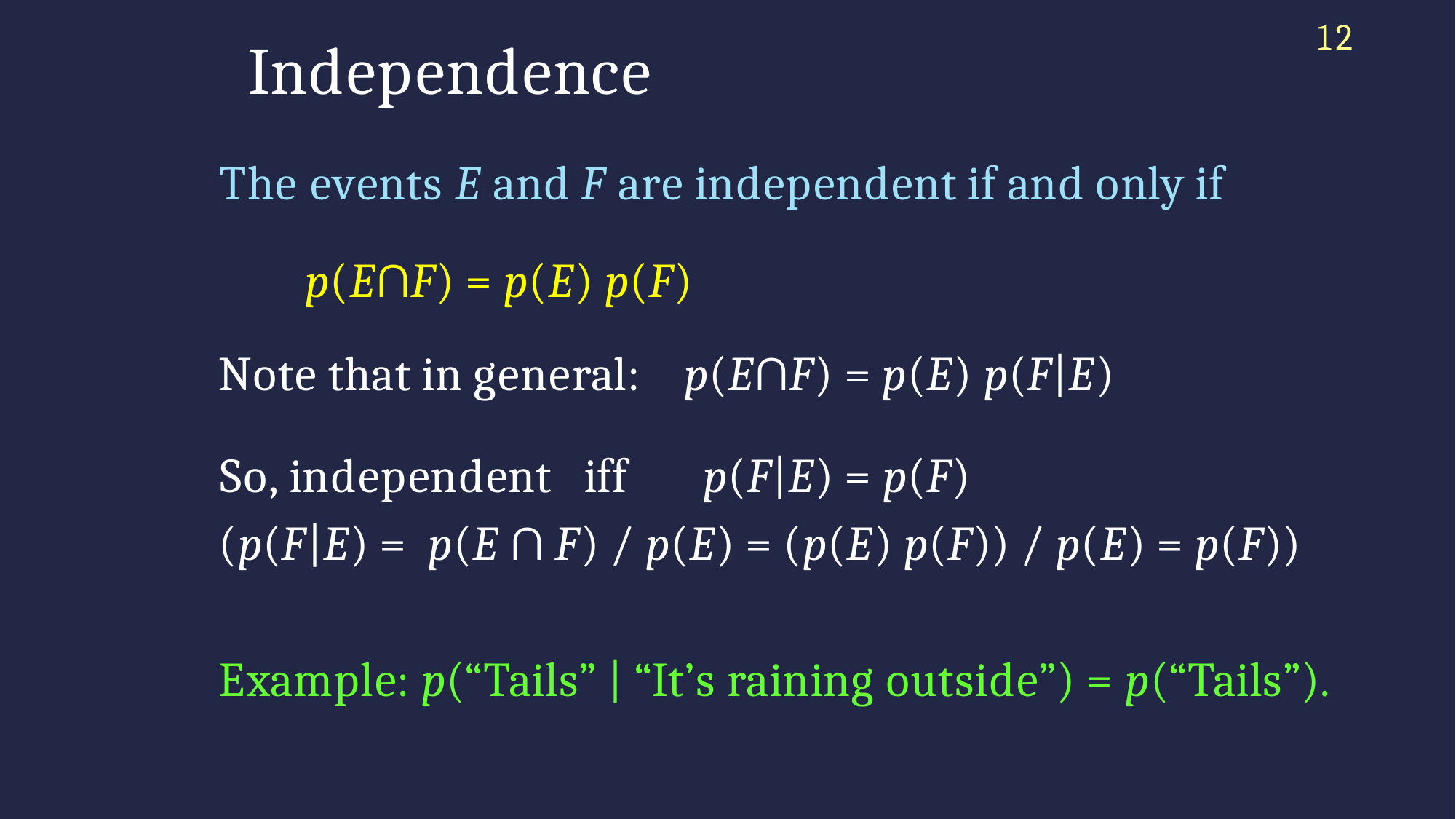

12
# Independence
The events E and F are independent if and only if

        p(E∩F) = p(E) p(F)

Note that in general:    p(E∩F) = p(E) p(F|E)

So, independent   iff       p(F|E) = p(F)
(p(F|E) =  p(E ∩ F) / p(E) = (p(E) p(F)) / p(E) = p(F))

Example: p(“Tails” | “It’s raining outside”) = p(“Tails”).